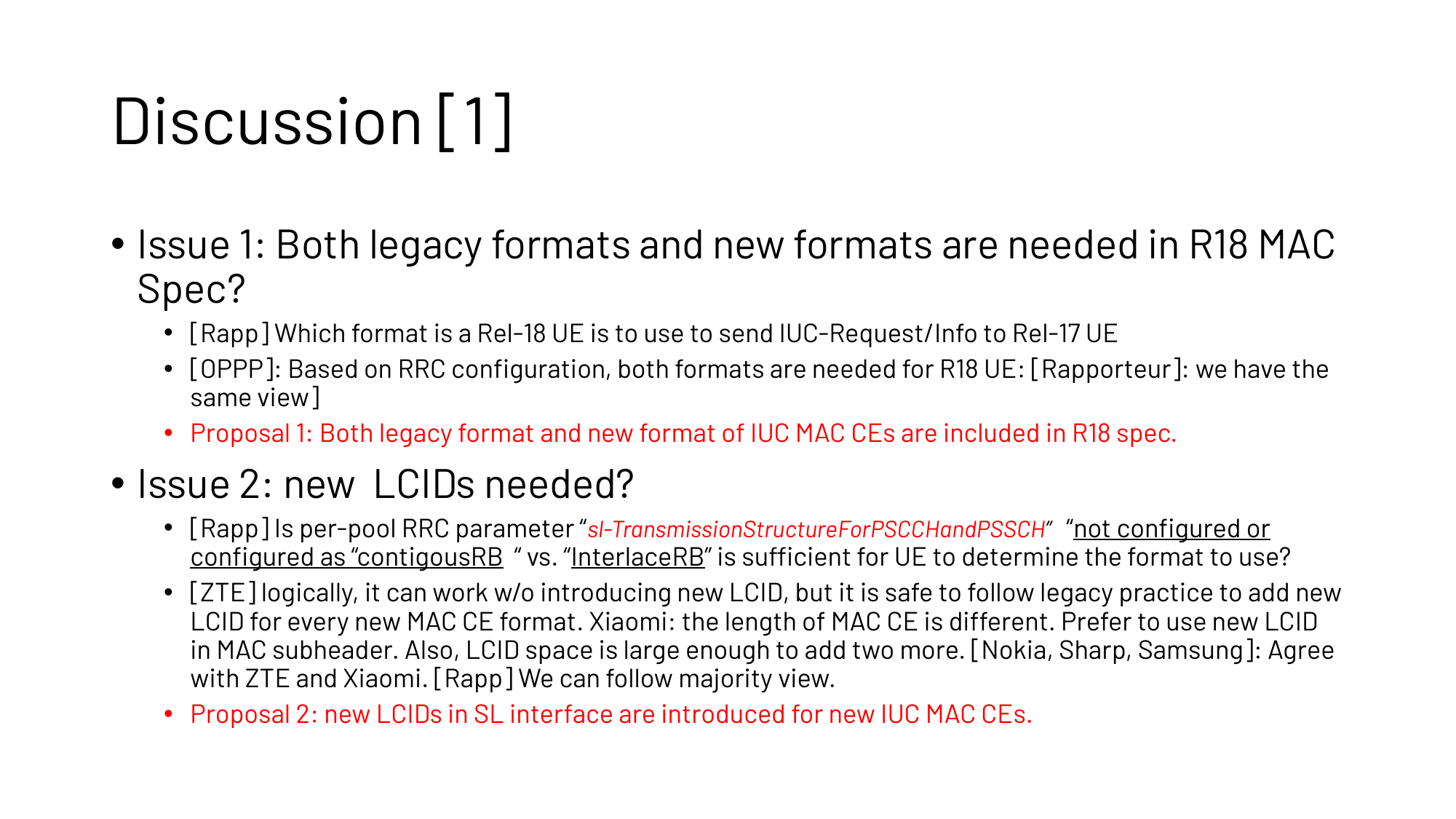

# Discussion [1]
Issue 1: Both legacy formats and new formats are needed in R18 MAC Spec?
[Rapp] Which format is a Rel-18 UE is to use to send IUC-Request/Info to Rel-17 UE
[OPPP]: Based on RRC configuration, both formats are needed for R18 UE: [Rapporteur]: we have the same view]
Proposal 1: Both legacy format and new format of IUC MAC CEs are included in R18 spec.
Issue 2: new  LCIDs needed?
[Rapp] Is per-pool RRC parameter “sl-TransmissionStructureForPSCCHandPSSCH”   “not configured or configured as “contigousRB  “ vs. “InterlaceRB” is sufficient for UE to determine the format to use?
[ZTE] logically, it can work w/o introducing new LCID, but it is safe to follow legacy practice to add new LCID for every new MAC CE format. Xiaomi: the length of MAC CE is different. Prefer to use new LCID in MAC subheader. Also, LCID space is large enough to add two more. [Nokia, Sharp, Samsung]: Agree with ZTE and Xiaomi. [Rapp] We can follow majority view.
Proposal 2: new LCIDs in SL interface are introduced for new IUC MAC CEs.